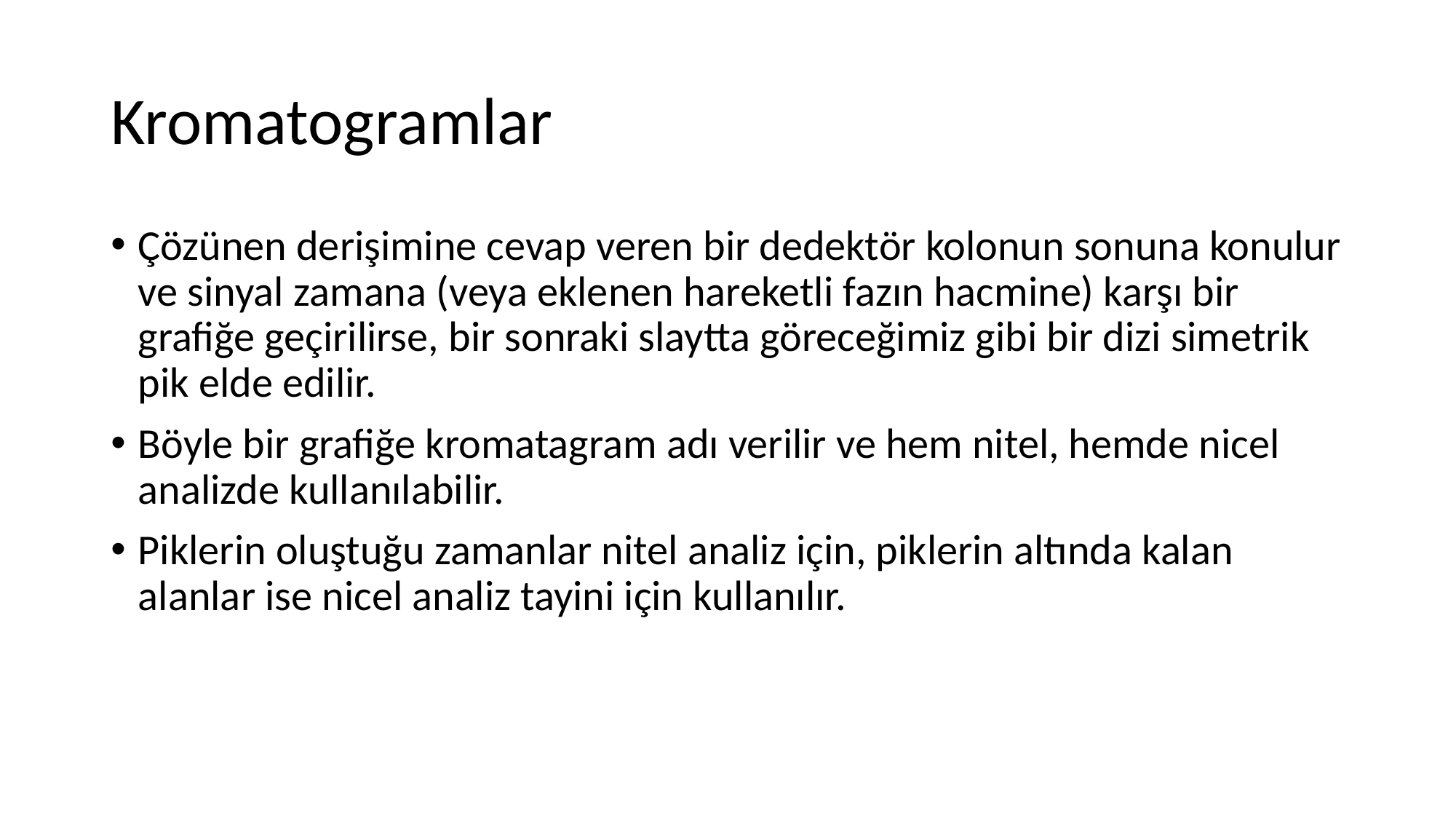

# Kromatogramlar
Çözünen derişimine cevap veren bir dedektör kolonun sonuna konulur ve sinyal zamana (veya eklenen hareketli fazın hacmine) karşı bir grafiğe geçirilirse, bir sonraki slaytta göreceğimiz gibi bir dizi simetrik pik elde edilir.
Böyle bir grafiğe kromatagram adı verilir ve hem nitel, hemde nicel analizde kullanılabilir.
Piklerin oluştuğu zamanlar nitel analiz için, piklerin altında kalan alanlar ise nicel analiz tayini için kullanılır.